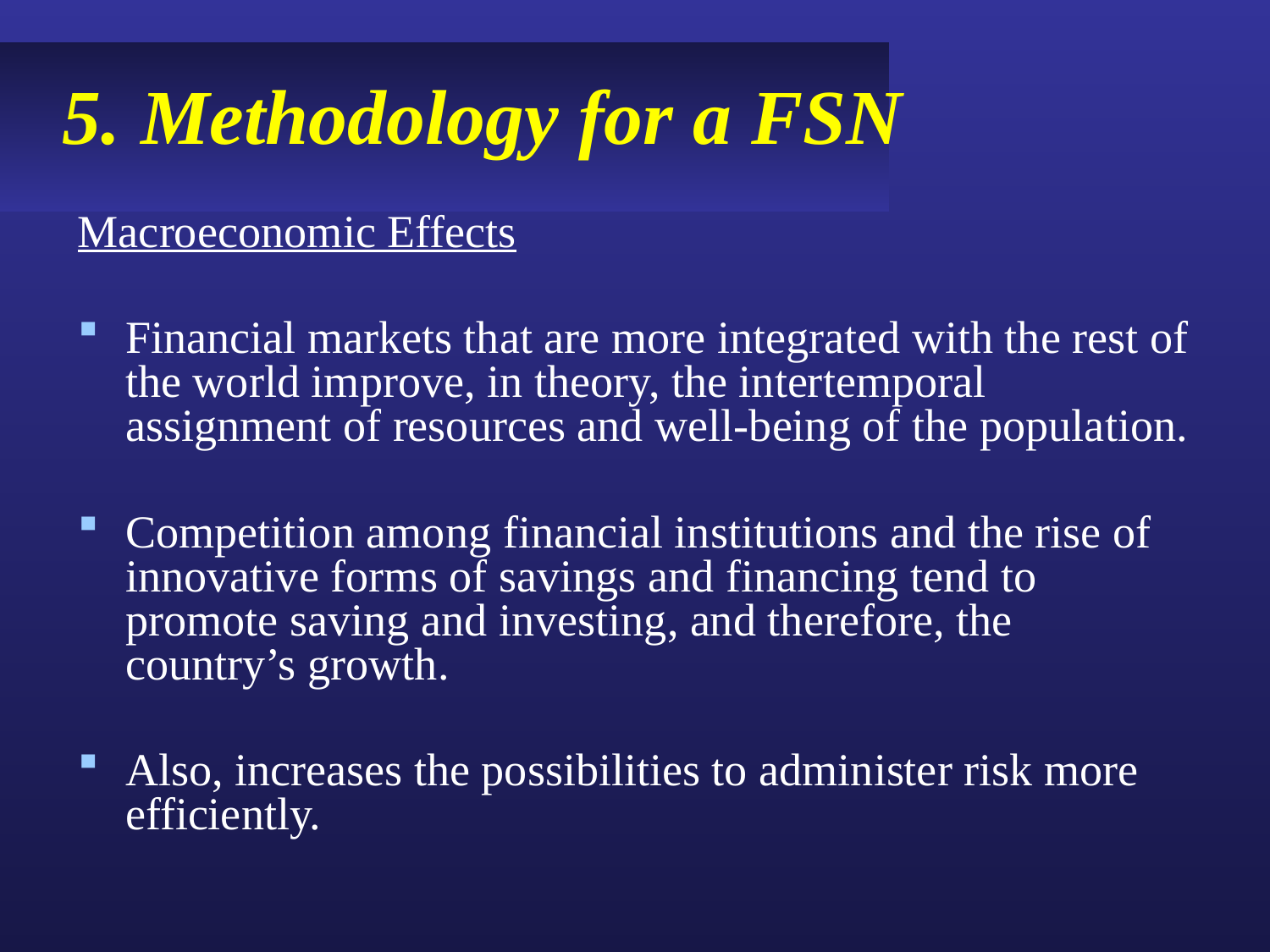

# 5. Methodology for a FSN

Macroeconomic Effects

Financial markets that are more integrated with the rest of the world improve, in theory, the intertemporal assignment of resources and well-being of the population.

Competition among financial institutions and the rise of innovative forms of savings and financing tend to promote saving and investing, and therefore, the country’s growth.

Also, increases the possibilities to administer risk more efficiently.